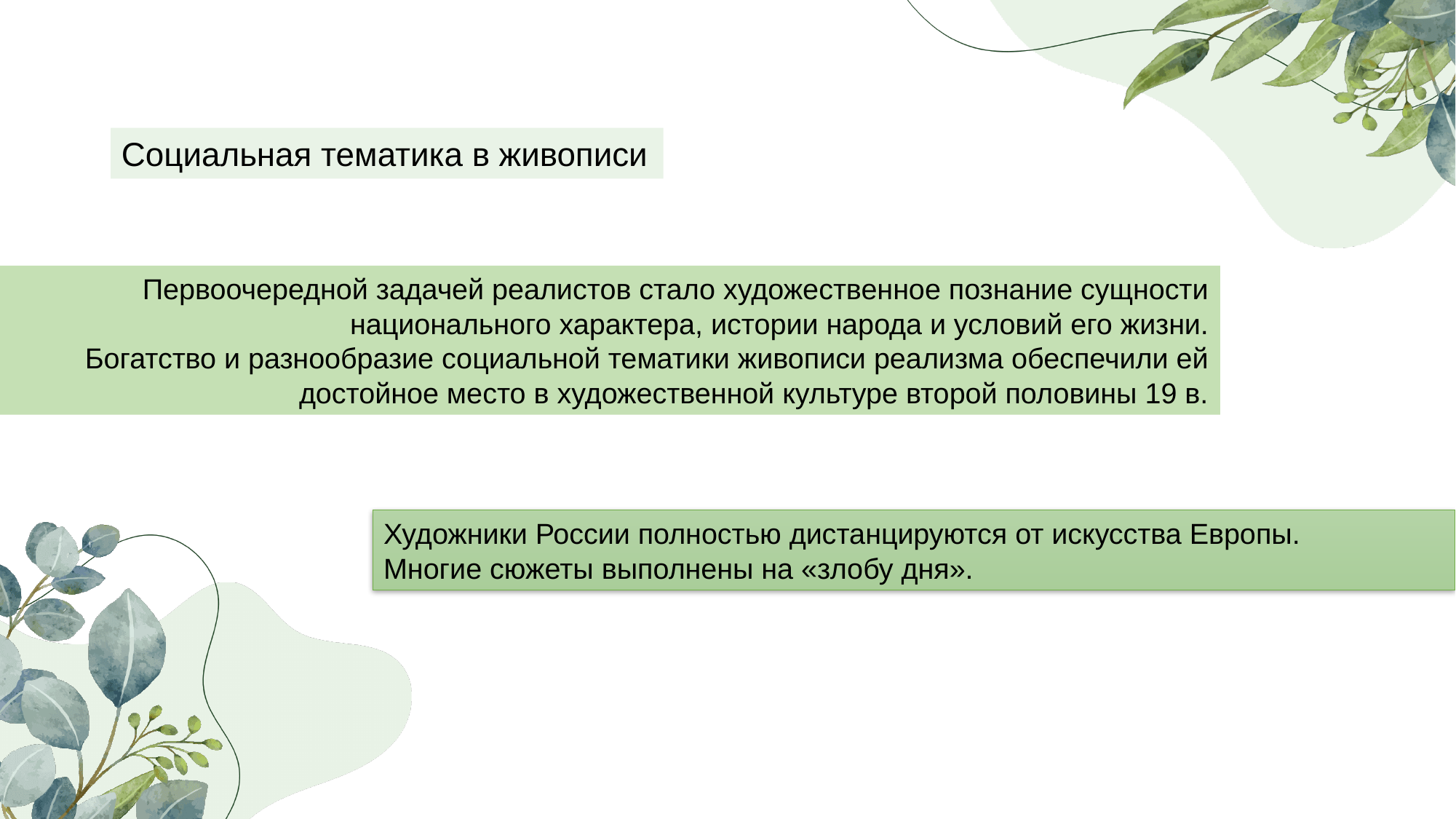

Социальная тематика в живописи
Первоочередной задачей реалистов стало художественное познание сущности национального характера, истории народа и условий его жизни.
Богатство и разнообразие социальной тематики живописи реализма обеспечили ей достойное место в художественной культуре второй половины 19 в.
Художники России полностью дистанцируются от искусства Европы.
Многие сюжеты выполнены на «злобу дня».